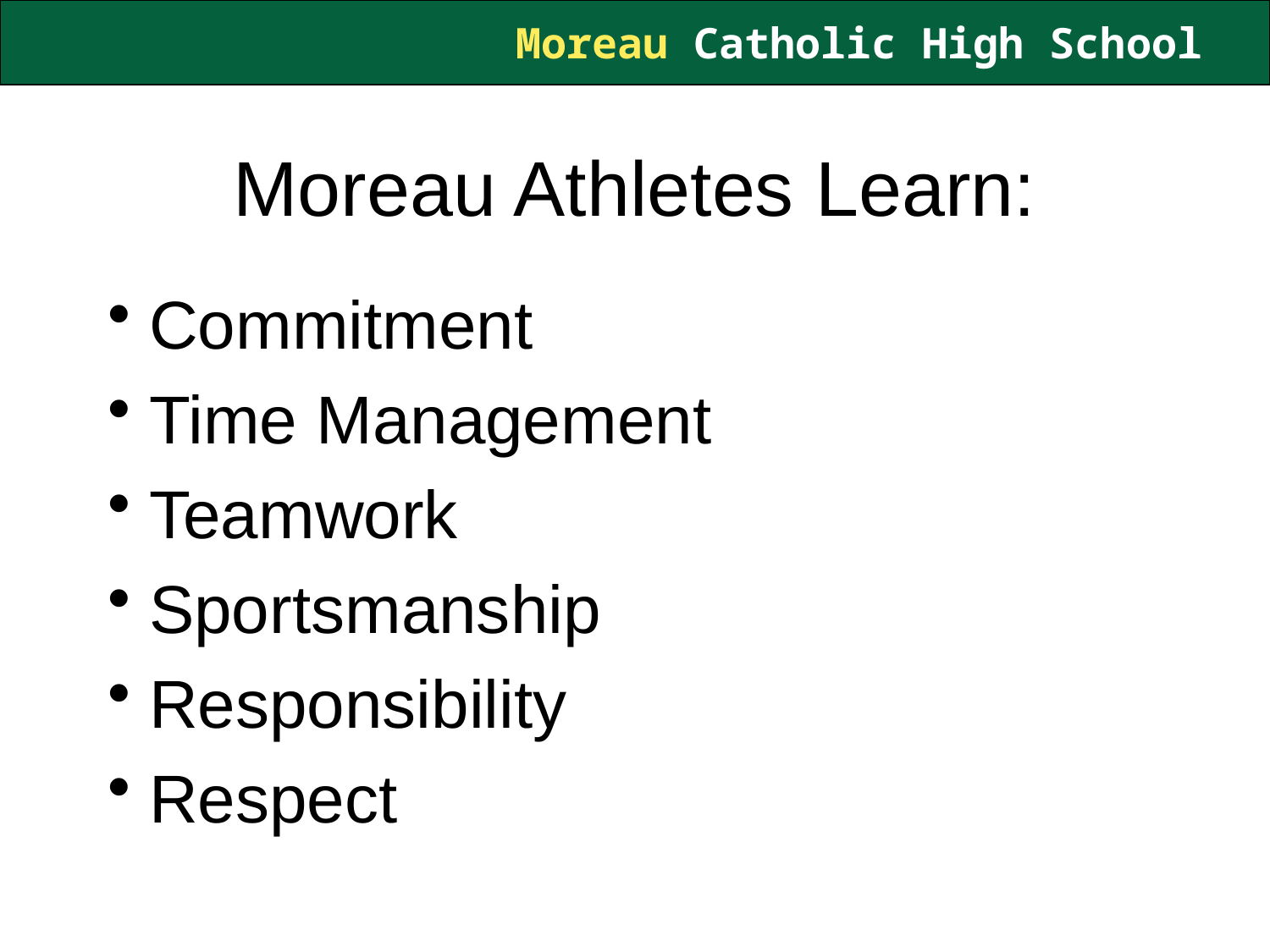

# Moreau Athletes Learn:
Commitment
Time Management
Teamwork
Sportsmanship
Responsibility
Respect